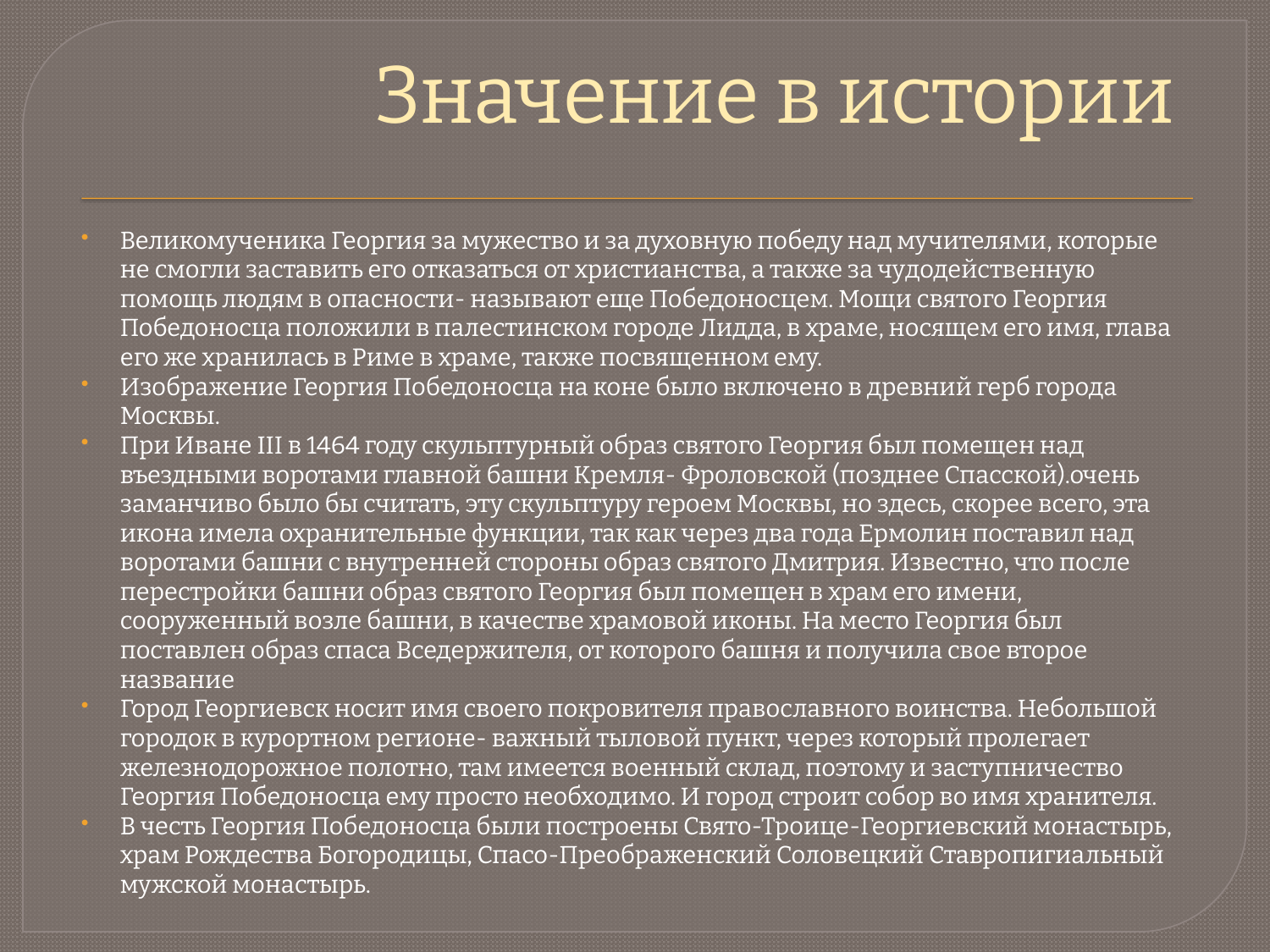

# Значение в истории
Великомученика Георгия за мужество и за духовную победу над мучителями, которые не смогли заставить его отказаться от христианства, а также за чудодейственную помощь людям в опасности- называют еще Победоносцем. Мощи святого Георгия Победоносца положили в палестинском городе Лидда, в храме, носящем его имя, глава его же хранилась в Риме в храме, также посвященном ему.
Изображение Георгия Победоносца на коне было включено в древний герб города Москвы.
При Иване III в 1464 году скульптурный образ святого Георгия был помещен над въездными воротами главной башни Кремля- Фроловской (позднее Спасской).очень заманчиво было бы считать, эту скульптуру героем Москвы, но здесь, скорее всего, эта икона имела охранительные функции, так как через два года Ермолин поставил над воротами башни с внутренней стороны образ святого Дмитрия. Известно, что после перестройки башни образ святого Георгия был помещен в храм его имени, сооруженный возле башни, в качестве храмовой иконы. На место Георгия был поставлен образ спаса Вседержителя, от которого башня и получила свое второе название
Город Георгиевск носит имя своего покровителя православного воинства. Небольшой городок в курортном регионе- важный тыловой пункт, через который пролегает железнодорожное полотно, там имеется военный склад, поэтому и заступничество Георгия Победоносца ему просто необходимо. И город строит собор во имя хранителя.
В честь Георгия Победоносца были построены Свято-Троице-Георгиевский монастырь, храм Рождества Богородицы, Спасо-Преображенский Соловецкий Ставропигиальный мужской монастырь.